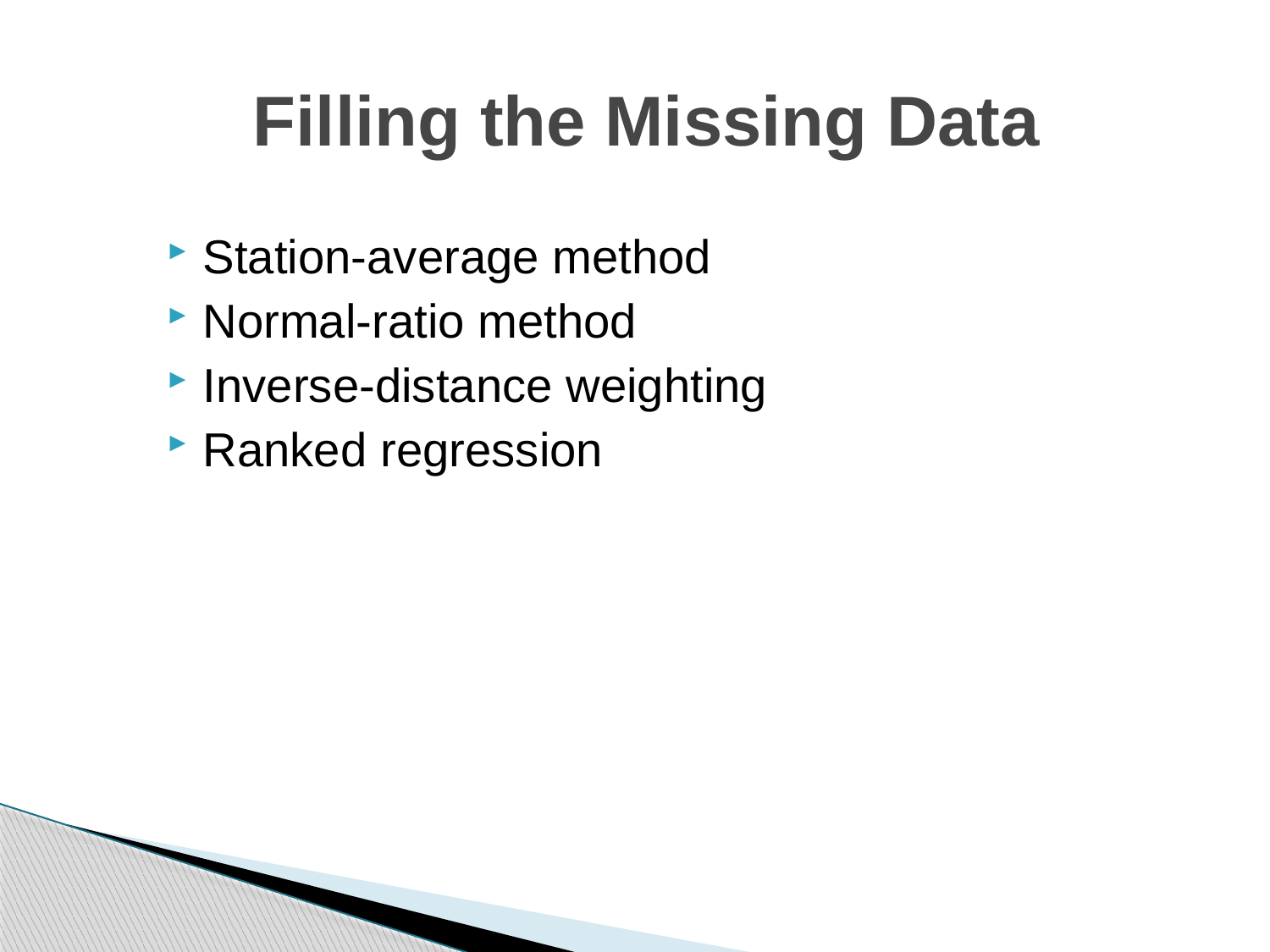

# Filling the Missing Data
Station-average method
Normal-ratio method
Inverse-distance weighting
Ranked regression